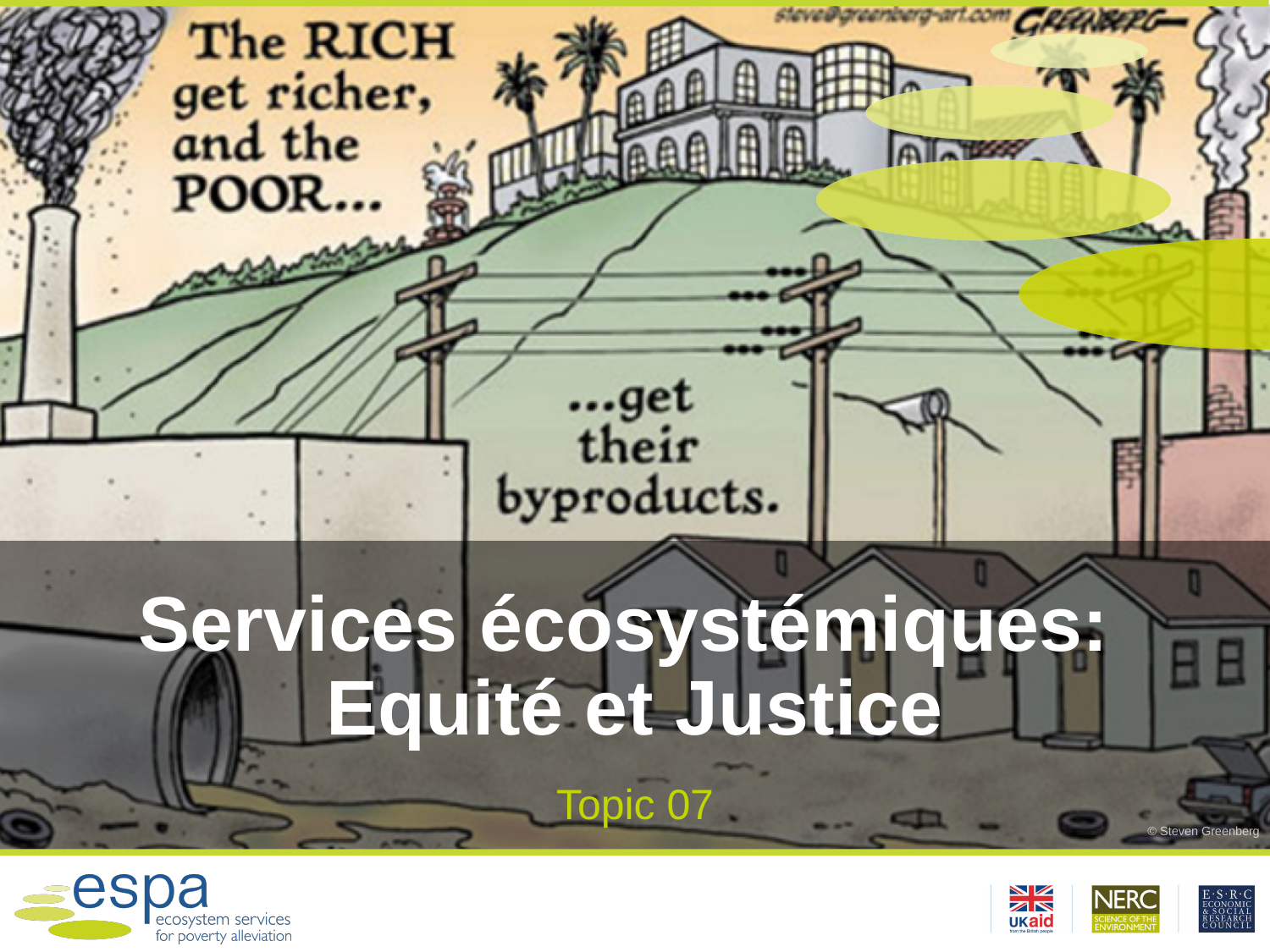

# Services écosystémiques: Equité et Justice
Topic 07
© Steven Greenberg